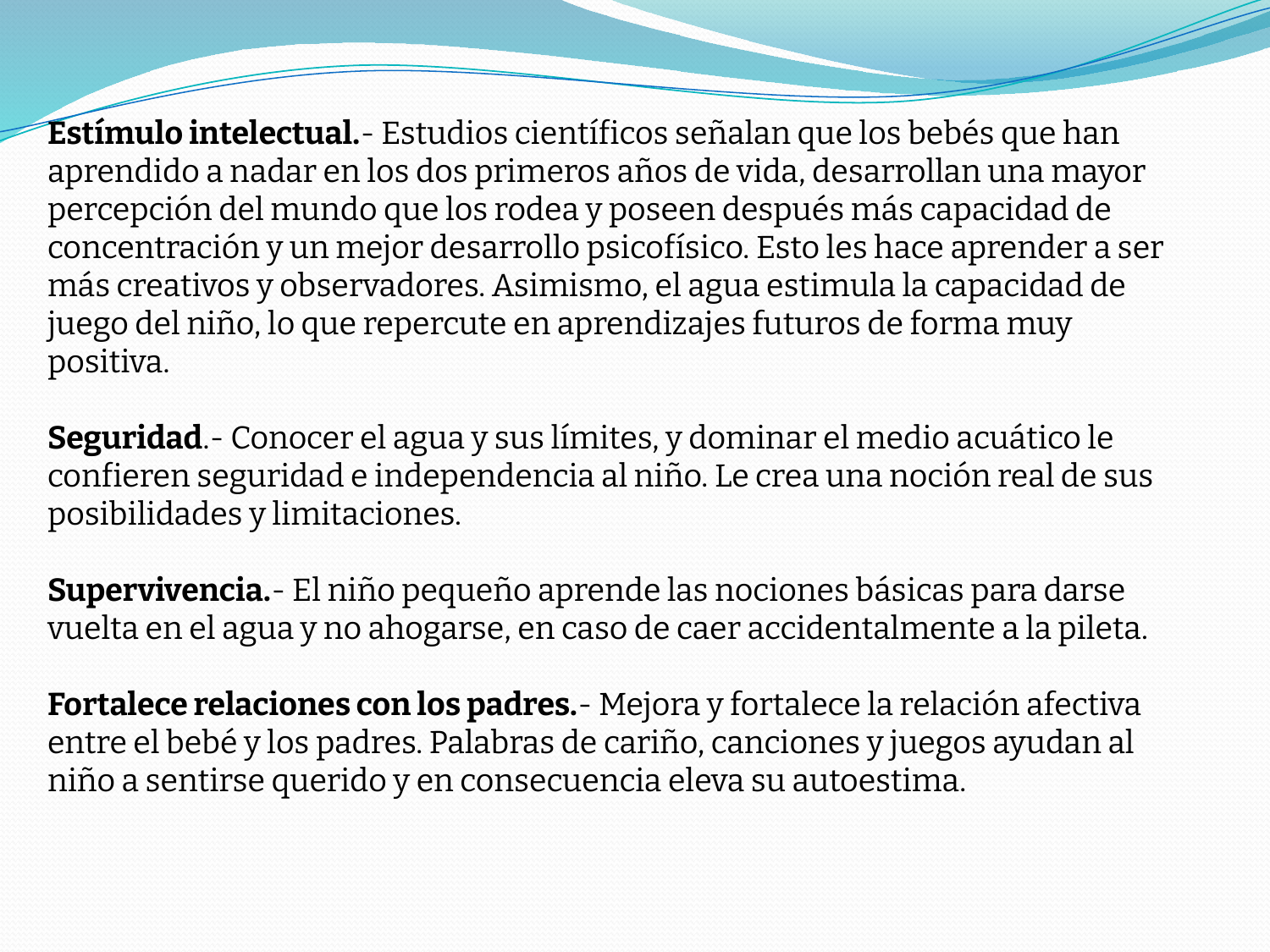

Estímulo intelectual.- Estudios científicos señalan que los bebés que han aprendido a nadar en los dos primeros años de vida, desarrollan una mayor percepción del mundo que los rodea y poseen después más capacidad de concentración y un mejor desarrollo psicofísico. Esto les hace aprender a ser más creativos y observadores. Asimismo, el agua estimula la capacidad de juego del niño, lo que repercute en aprendizajes futuros de forma muy positiva. 
Seguridad.- Conocer el agua y sus límites, y dominar el medio acuático le confieren seguridad e independencia al niño. Le crea una noción real de sus posibilidades y limitaciones. 
Supervivencia.- El niño pequeño aprende las nociones básicas para darse vuelta en el agua y no ahogarse, en caso de caer accidentalmente a la pileta.
Fortalece relaciones con los padres.- Mejora y fortalece la relación afectiva entre el bebé y los padres. Palabras de cariño, canciones y juegos ayudan al niño a sentirse querido y en consecuencia eleva su autoestima.